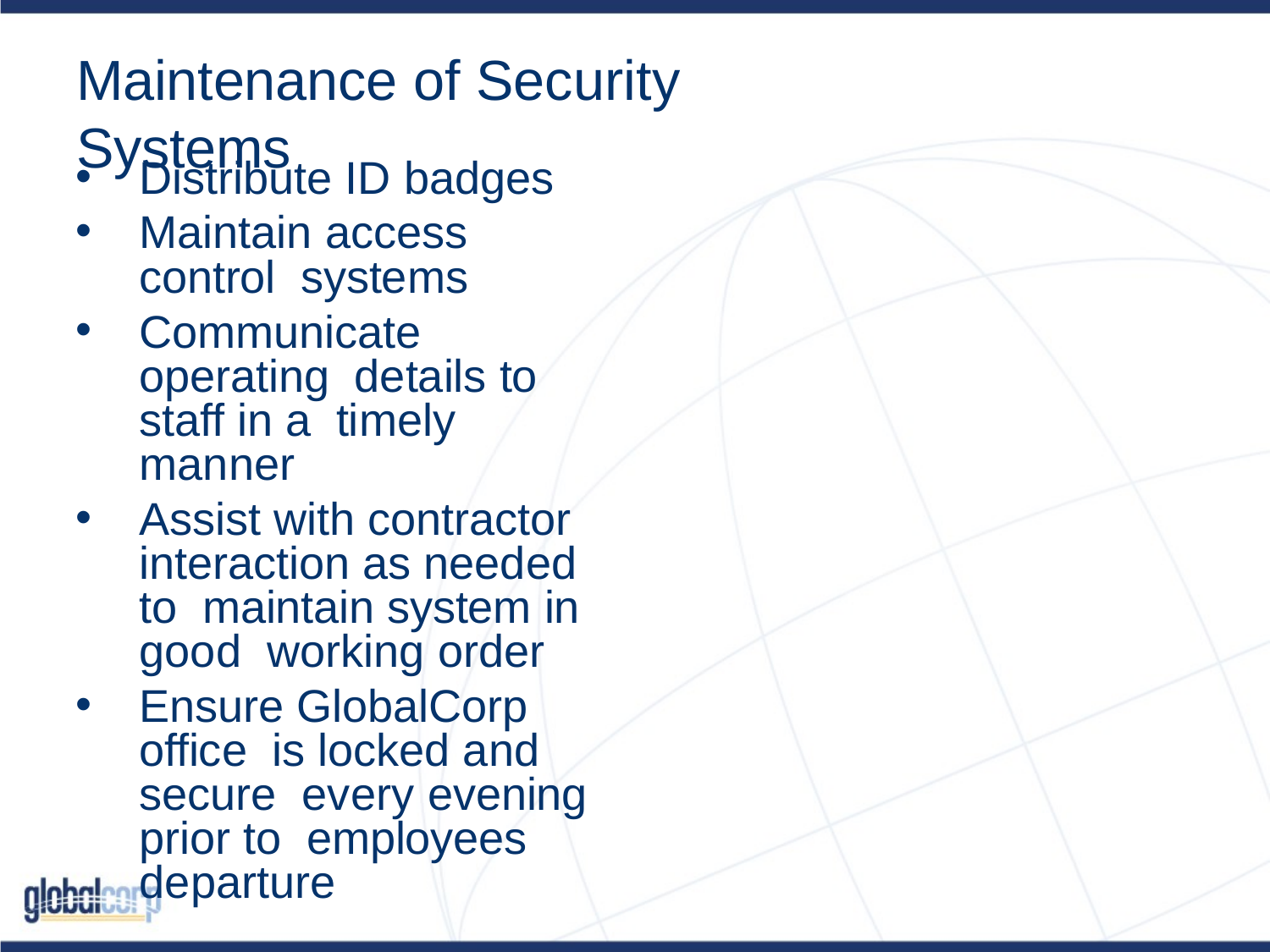

# Maintenance of Security Systems
Distribute ID badges
Maintain access control  systems
Communicate operating  details to staff in a  timely manner
Assist with contractor  interaction as needed to  maintain system in good  working order
Ensure GlobalCorp office  is locked and secure  every evening prior to  employees departure